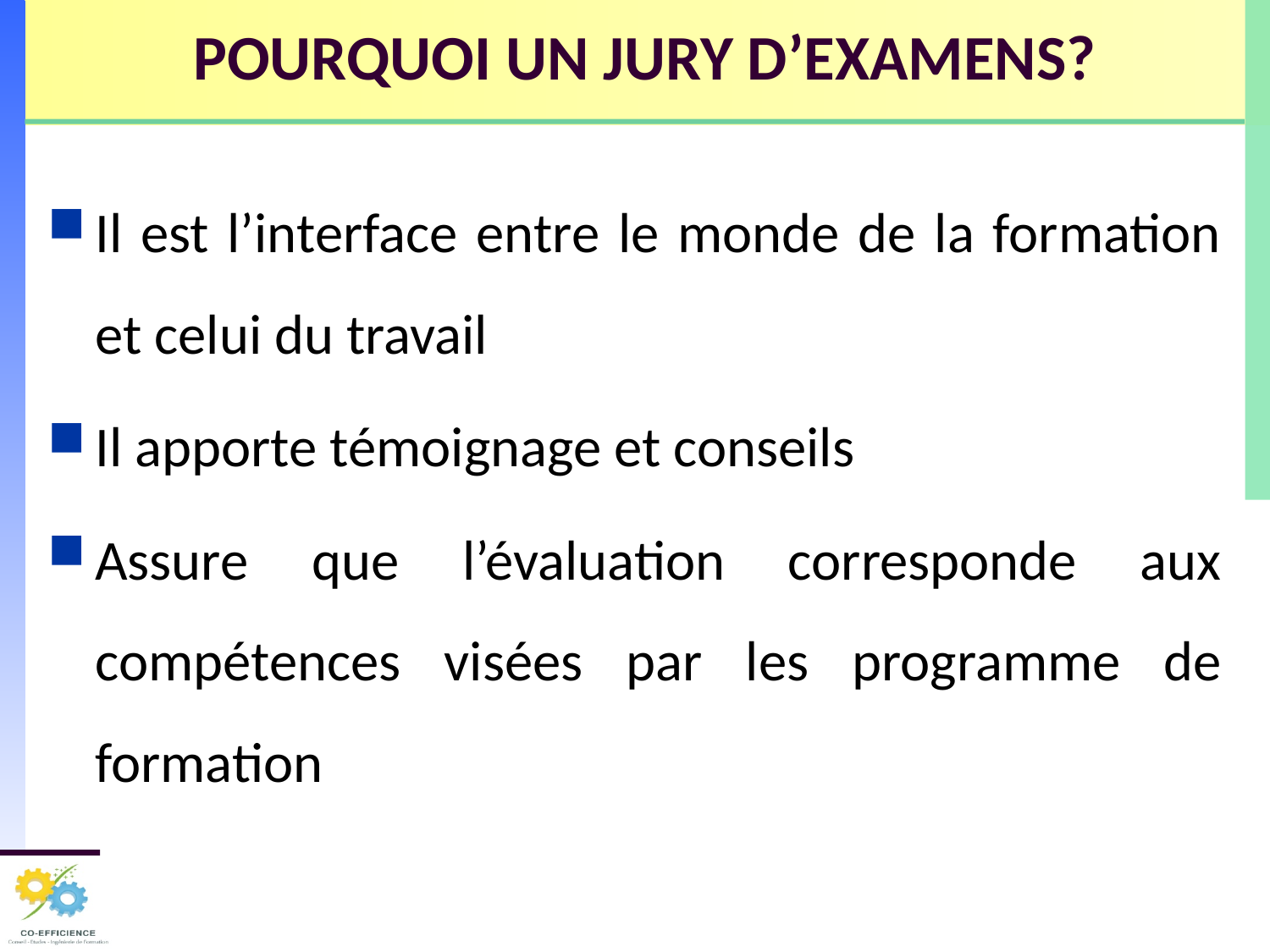

# POURQUOI UN JURY D’EXAMENS?
Il est l’interface entre le monde de la formation et celui du travail
Il apporte témoignage et conseils
Assure que l’évaluation corresponde aux compétences visées par les programme de formation